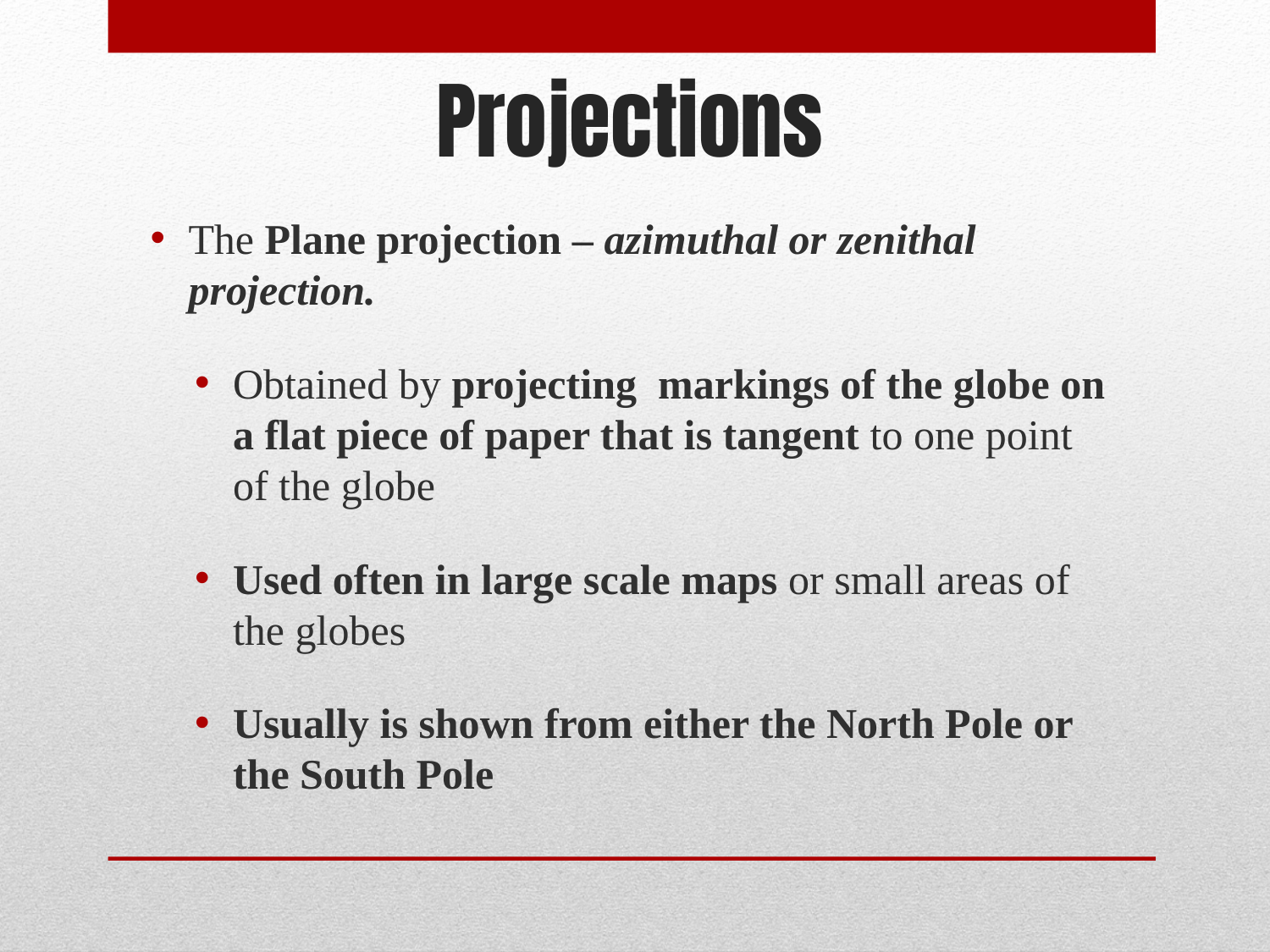

Projections
The Plane projection – azimuthal or zenithal projection.

Obtained by projecting  markings of the globe on a flat piece of paper that is tangent to one point of the globe

Used often in large scale maps or small areas of the globes

Usually is shown from either the North Pole or the South Pole